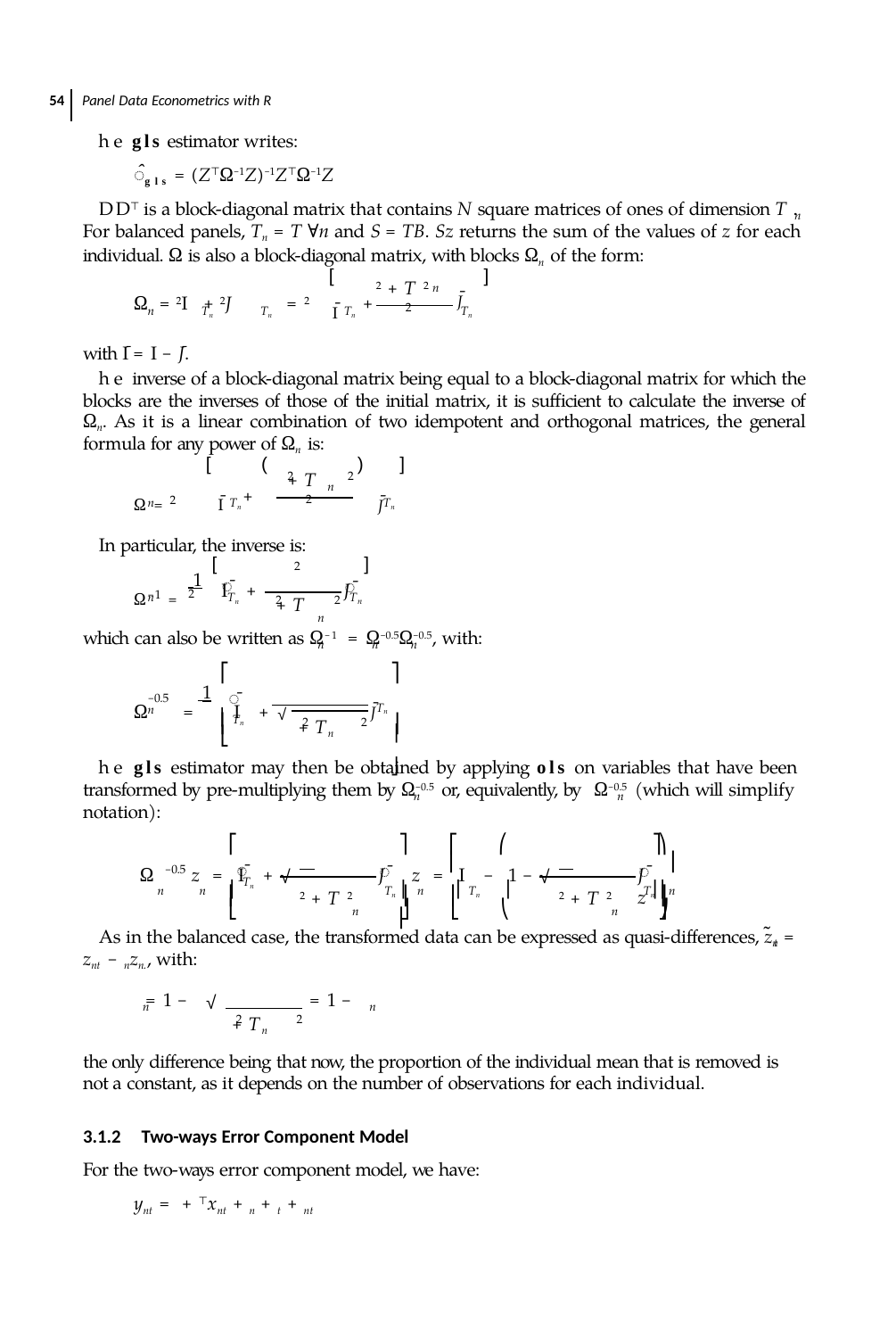

54  Panel Data Econometrics with R

he gls estimator writes:
̂gls = (Z⊤Ω−1Z)−1Z⊤Ω−1Z

D D⊤ is a block-diagonal matrix that contains N square matrices of ones of dimension T .
	n
For balanced panels, Tn = T ∀n and S = TB. Sz returns the sum of the values of z for each individual. Ω is also a block-diagonal matrix, with blocks Ωn of the form:
[	]
2 + T 2
	n
J̄
Ī
Ω = 2I  + 2J	= 2	+
2
n	 Tn	 Tn		Tn
Tn

with Ī = I − J̄.
he inverse of a block-diagonal matrix being equal to a block-diagonal matrix for which the blocks are the inverses of those of the initial matrix, it is suﬃcient to calculate the inverse of Ωn. As it is a linear combination of two idempotent and orthogonal matrices, the general formula for any power of Ωn is:
[	(	)	]

2	2
 + T
Ω = 2
n

Ī
J̄
+
2
Tn
n		Tn

In particular, the inverse is:
[
]
2
 1
Ω−1 =
̄
̄

J
I  +
2
T
Tn
n
2
 + T

2  n
		n
which can also be written as Ω−1 = Ω−0.5Ω−0.5, with:
n	n	n
⎡
⎤⎥

 1
̄
J̄
−0.5
Ω	=	I  + √
⎢ Tn
n
Tn
2

⎢
⎥⎦

2

 + Tn
⎣
he gls estimator may then be obtained by applying ols on variables that have been
transformed by pre-multiplying them by Ω−0.5 or, equivalently, by  Ω−0.5 (which will simplify
n	  n
notation):
⎤
⎞⎤
⎡
⎡
⎛

⎢
⎥
̄
̄
̄

−0.5
J	z = I  − 1 −
J	z
 Ω	z = I  +
√
√
  n	n	⎢
Tn ⎥ n	⎢ Tn	⎜
Tn ⎟⎥ n
Tn

⎥	⎢	⎜
⎟⎥
⎢
2 + T 2
2 + T 2
⎣	⎦	⎣	⎝	⎠⎦
	n 		n
As in the balanced case, the transformed data can be expressed as quasi-differences, z̃nt =
znt − nzn., with:

 = 1 −
= 1 −
√
n
n

2	2
 + Tn
the only difference being that now, the proportion of the individual mean that is removed is not a constant, as it depends on the number of observations for each individual.

3.1.2  Two-ways Error Component Model
For the two-ways error component model, we have:
ynt =  + ⊤xnt + n + t + nt